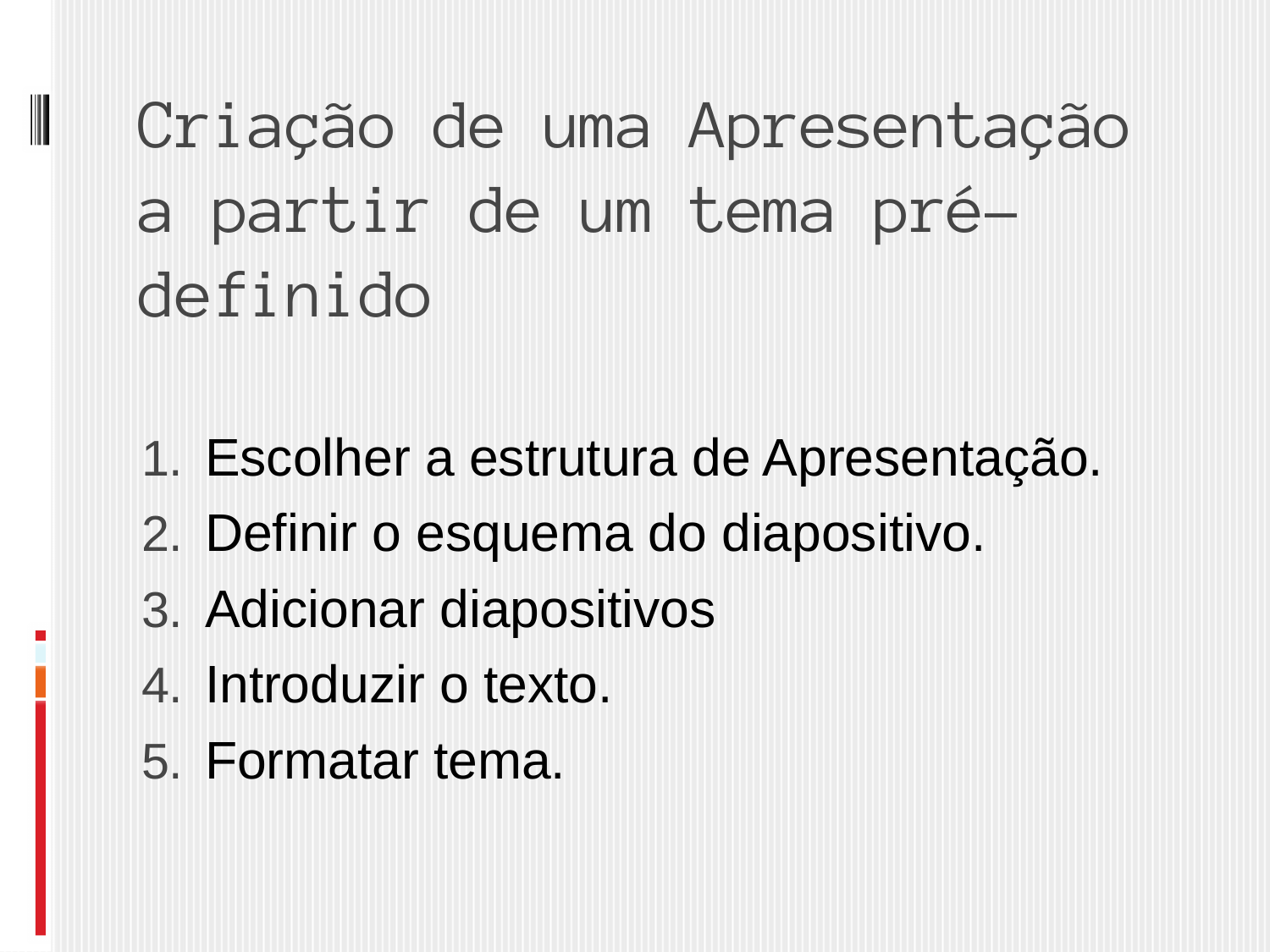

# Criação de uma Apresentação a partir de um tema pré-definido
Escolher a estrutura de Apresentação.
Definir o esquema do diapositivo.
Adicionar diapositivos
Introduzir o texto.
Formatar tema.